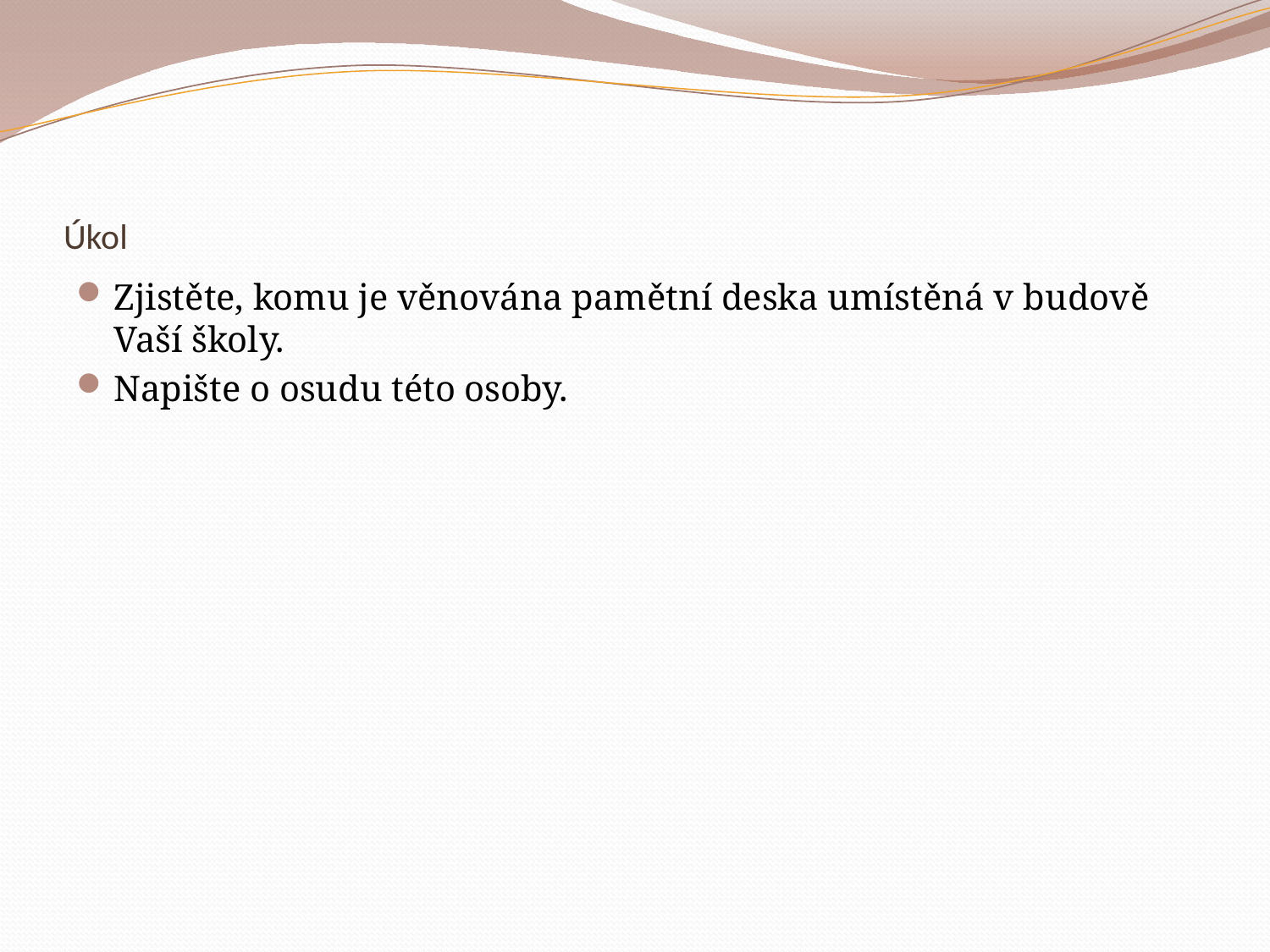

# Úkol
Zjistěte, komu je věnována pamětní deska umístěná v budově Vaší školy.
Napište o osudu této osoby.